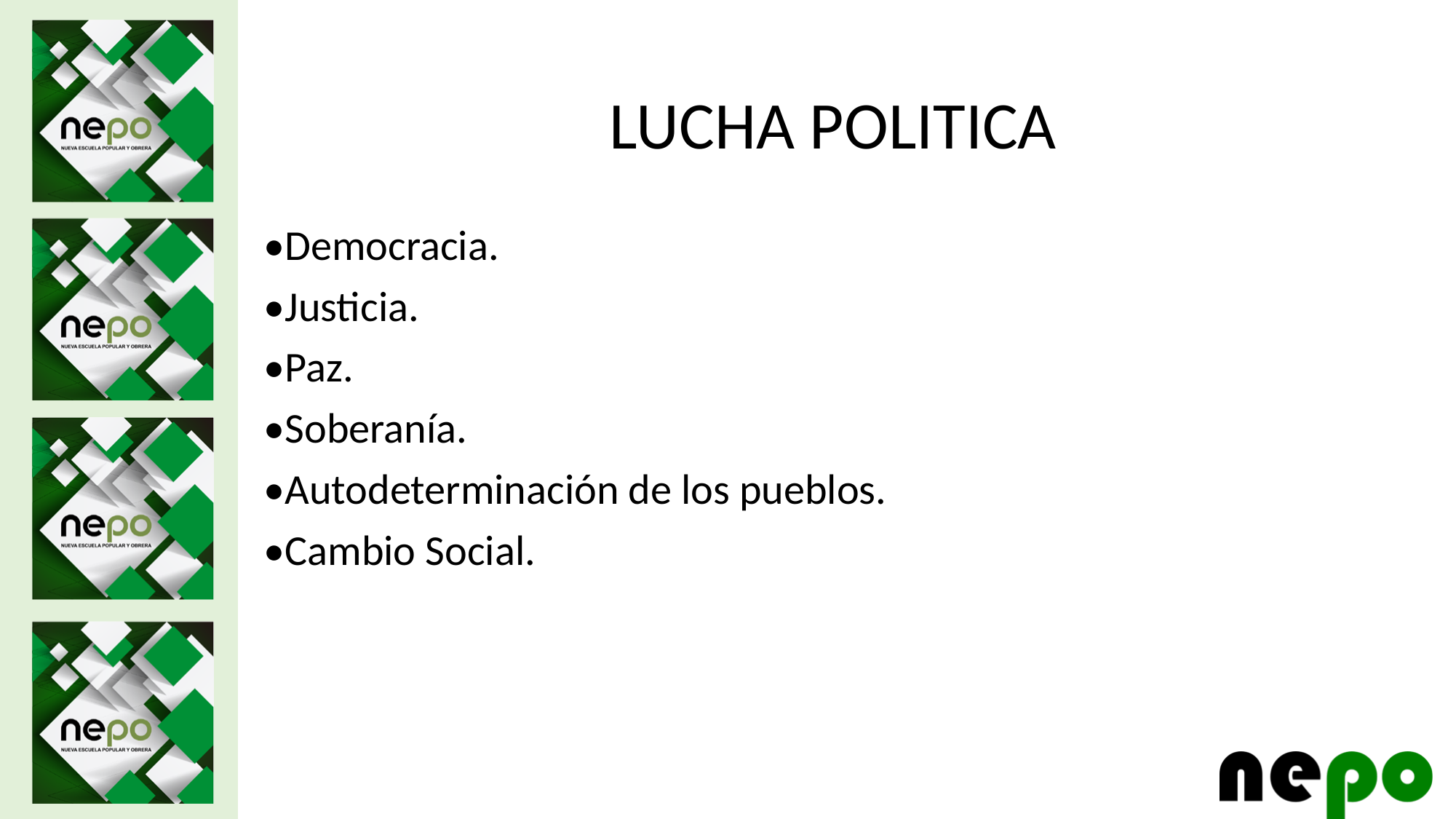

# LUCHA POLITICA
•Democracia.
•Justicia.
•Paz.
•Soberanía.
•Autodeterminación de los pueblos.
•Cambio Social.